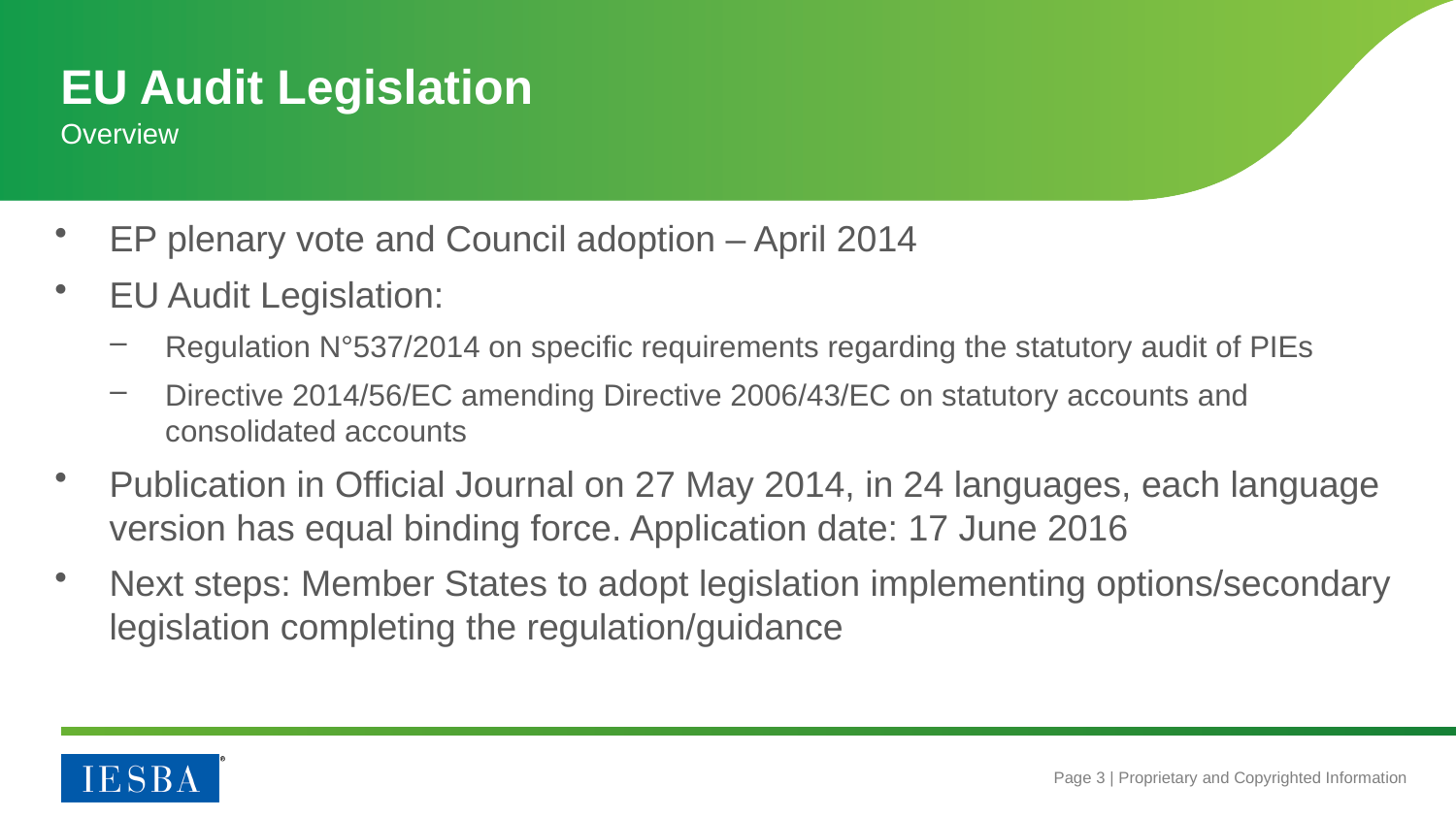

# EU Audit Legislation
Overview
EP plenary vote and Council adoption – April 2014
EU Audit Legislation:
Regulation N°537/2014 on specific requirements regarding the statutory audit of PIEs
Directive 2014/56/EC amending Directive 2006/43/EC on statutory accounts and consolidated accounts
Publication in Official Journal on 27 May 2014, in 24 languages, each language version has equal binding force. Application date: 17 June 2016
Next steps: Member States to adopt legislation implementing options/secondary legislation completing the regulation/guidance